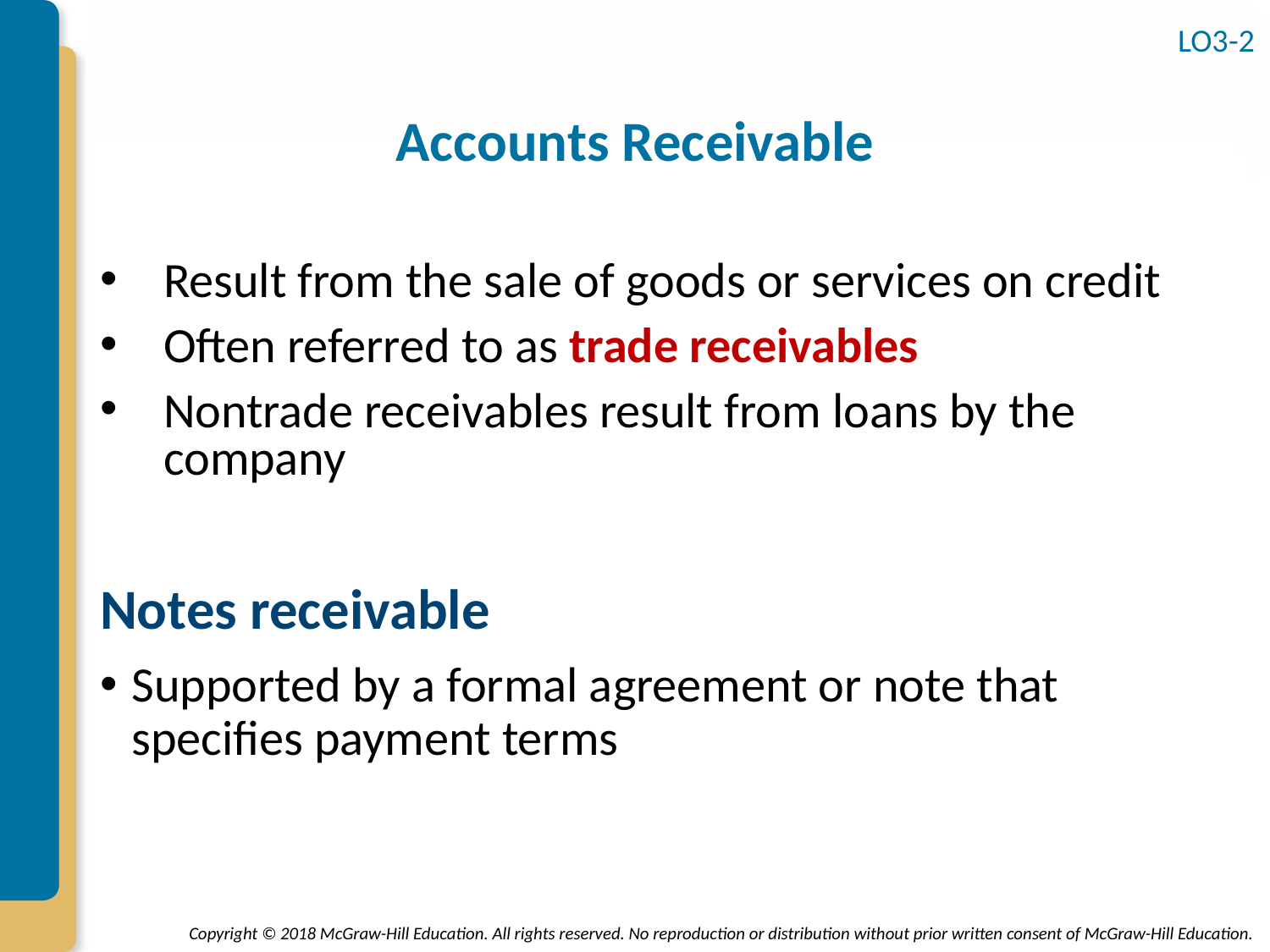

LO3-2
# Accounts Receivable
Result from the sale of goods or services on credit
Often referred to as trade receivables
Nontrade receivables result from loans by the company

Notes receivable
Supported by a formal agreement or note that specifies payment terms